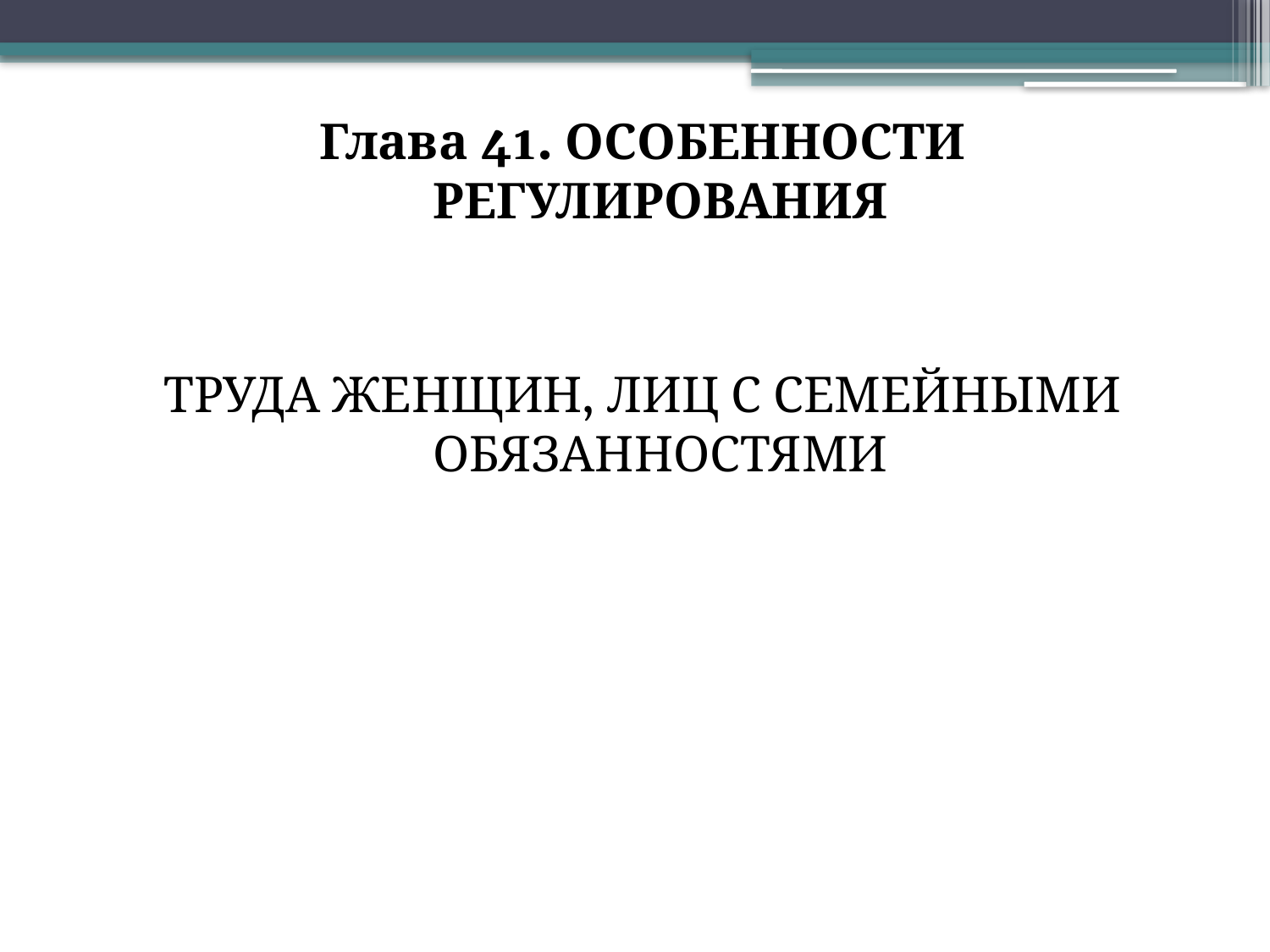

Глава 41. ОСОБЕННОСТИ РЕГУЛИРОВАНИЯ

ТРУДА ЖЕНЩИН, ЛИЦ С СЕМЕЙНЫМИ ОБЯЗАННОСТЯМИ